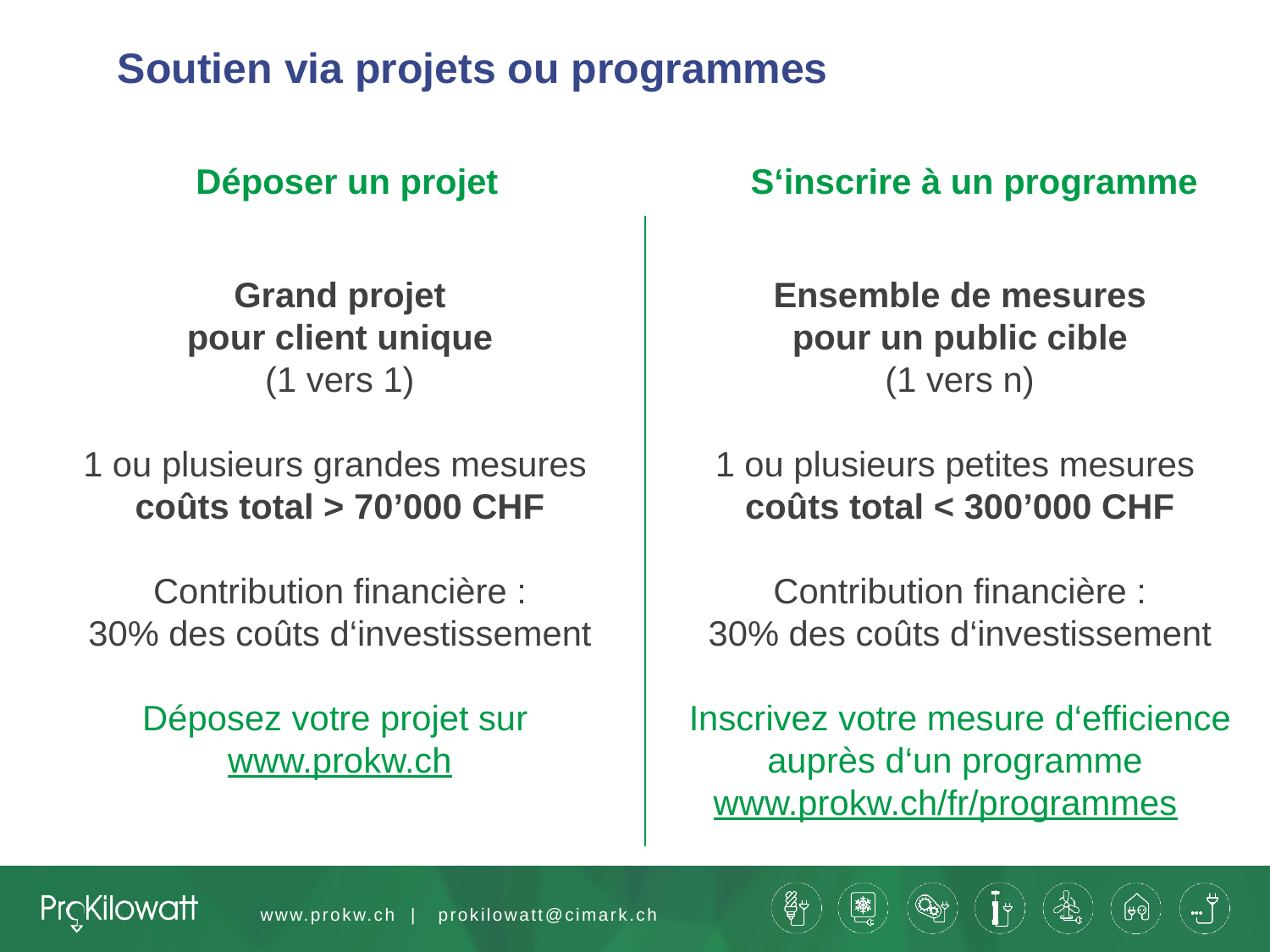

Soutien via projets ou programmes
Déposer un projet
S‘inscrire à un programme
Grand projet
pour client unique
(1 vers 1)

1 ou plusieurs grandes mesures
coûts total > 70’000 CHF

Contribution financière :
30% des coûts d‘investissement
Déposez votre projet sur www.prokw.ch
Ensemble de mesures
pour un public cible
(1 vers n)

1 ou plusieurs petites mesures
coûts total < 300’000 CHF

Contribution financière :
30% des coûts d‘investissement
Inscrivez votre mesure d‘efficience auprès d‘un programme www.prokw.ch/fr/programmes